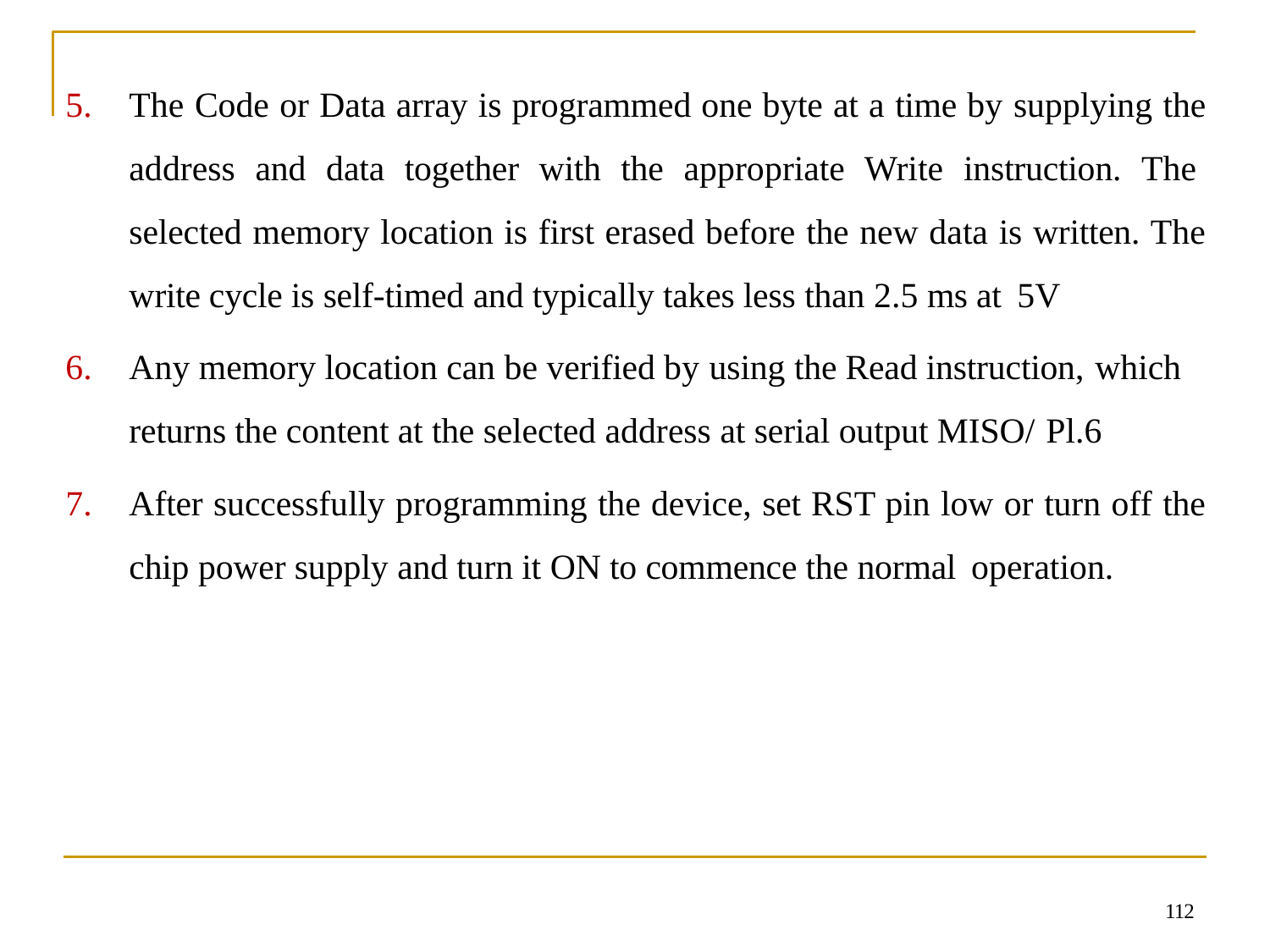

The Code or Data array is programmed one byte at a time by supplying the  address and data together with the appropriate Write instruction. The  selected memory location is first erased before the new data is written. The  write cycle is self-timed and typically takes less than 2.5 ms at 5V
Any memory location can be verified by using the Read instruction, which
returns the content at the selected address at serial output MISO/ Pl.6
After successfully programming the device, set RST pin low or turn off the  chip power supply and turn it ON to commence the normal operation.
112